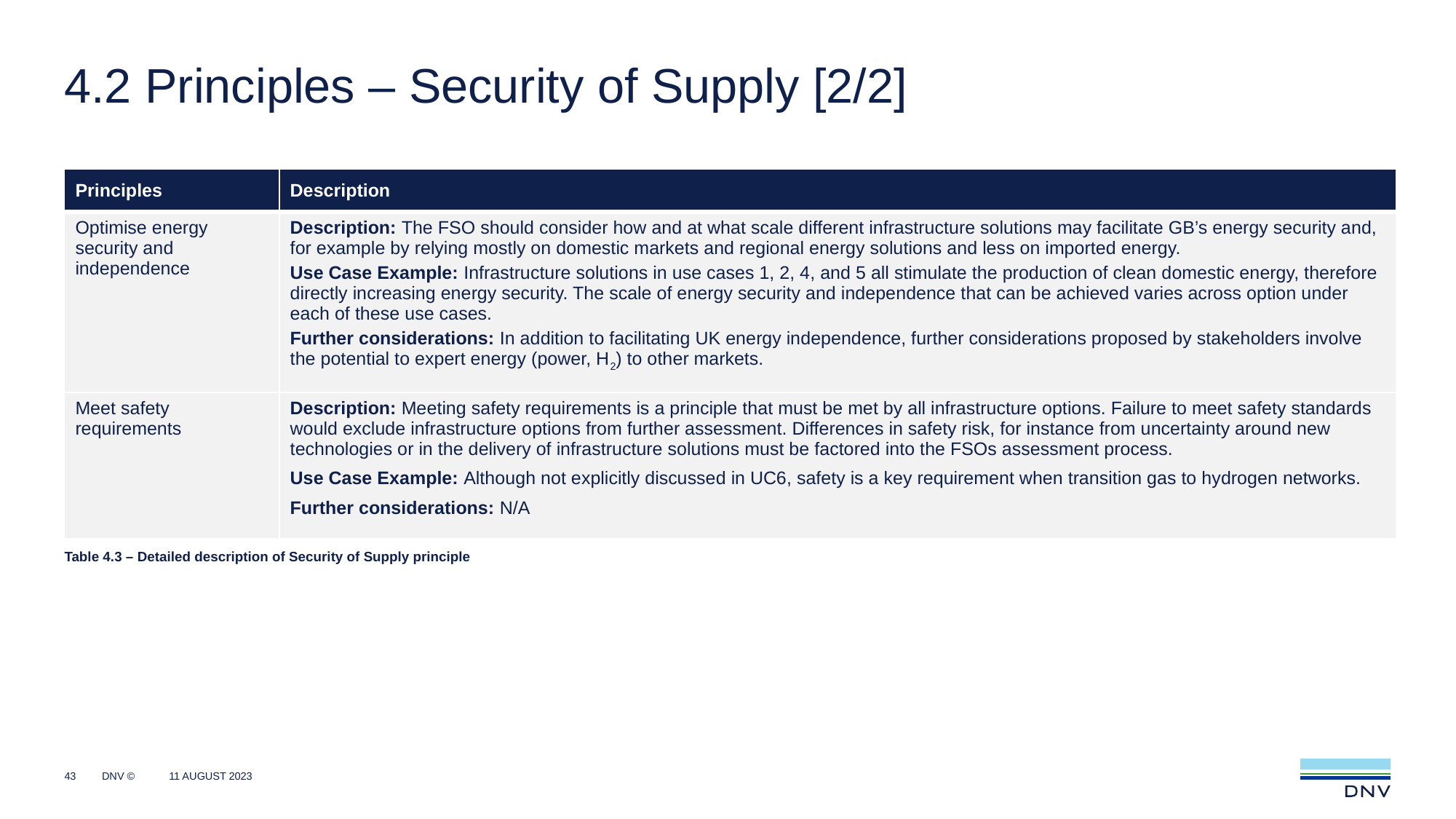

4.2 Principles – Security of Supply [2/2]
| Principles | Description |
| --- | --- |
| Optimise energy security and independence | Description: The FSO should consider how and at what scale different infrastructure solutions may facilitate GB’s energy security and, for example by relying mostly on domestic markets and regional energy solutions and less on imported energy. Use Case Example: Infrastructure solutions in use cases 1, 2, 4, and 5 all stimulate the production of clean domestic energy, therefore directly increasing energy security. The scale of energy security and independence that can be achieved varies across option under each of these use cases. Further considerations: In addition to facilitating UK energy independence, further considerations proposed by stakeholders involve the potential to expert energy (power, H2) to other markets. |
| Meet safety requirements | Description: Meeting safety requirements is a principle that must be met by all infrastructure options. Failure to meet safety standards would exclude infrastructure options from further assessment. Differences in safety risk, for instance from uncertainty around new technologies or in the delivery of infrastructure solutions must be factored into the FSOs assessment process. Use Case Example: Although not explicitly discussed in UC6, safety is a key requirement when transition gas to hydrogen networks. Further considerations: N/A |
Table 4.4 – Detailed description of Security of Supply principle
Table 4.3 – Detailed description of Security of Supply principle
43